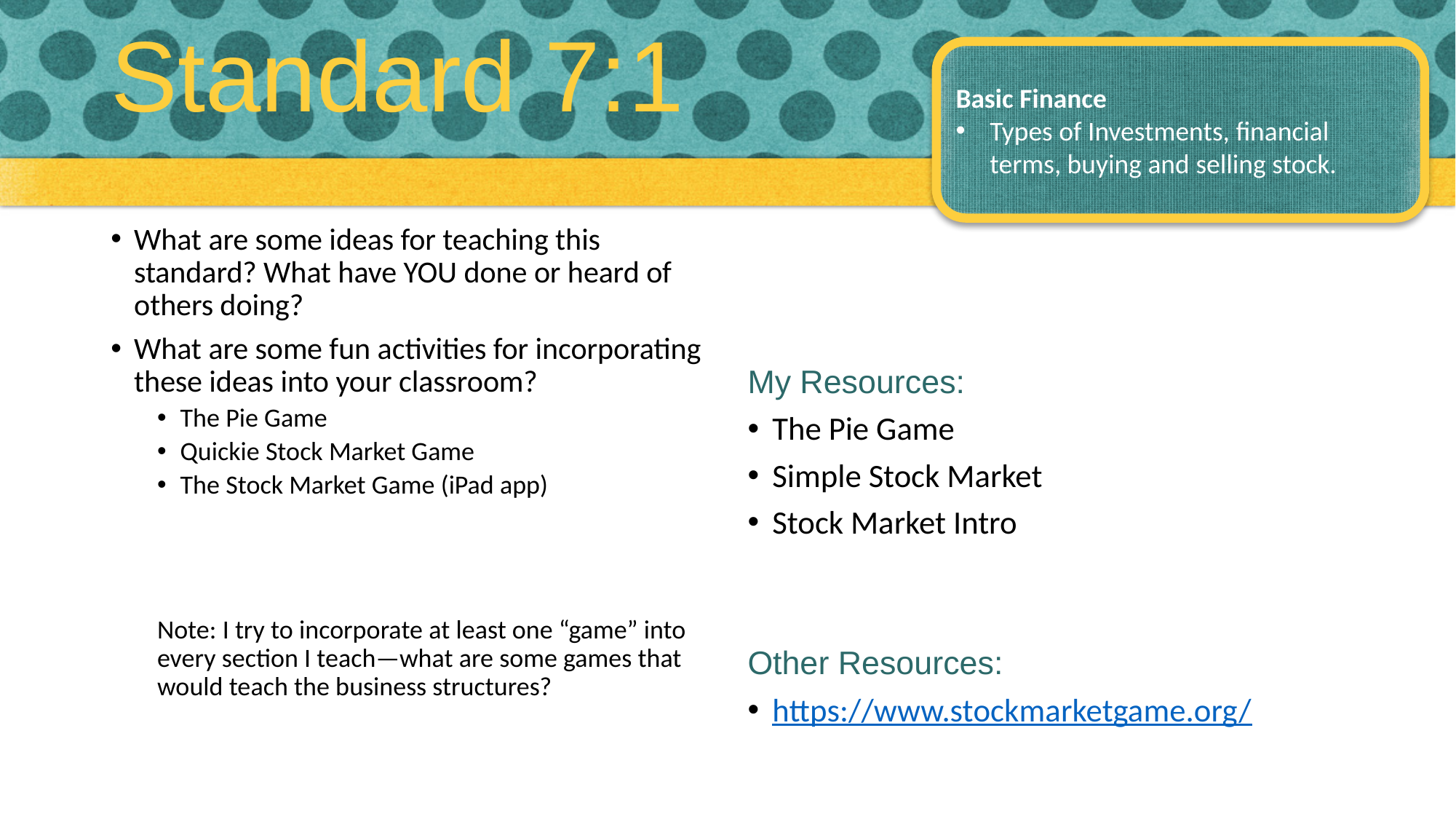

# Standard 7:1
Basic Finance
Types of Investments, financial terms, buying and selling stock.
What are some ideas for teaching this standard? What have YOU done or heard of others doing?
What are some fun activities for incorporating these ideas into your classroom?
The Pie Game
Quickie Stock Market Game
The Stock Market Game (iPad app)

Note: I try to incorporate at least one “game” into every section I teach—what are some games that would teach the business structures?

My Resources:
The Pie Game
Simple Stock Market
Stock Market Intro

Other Resources:
https://www.stockmarketgame.org/